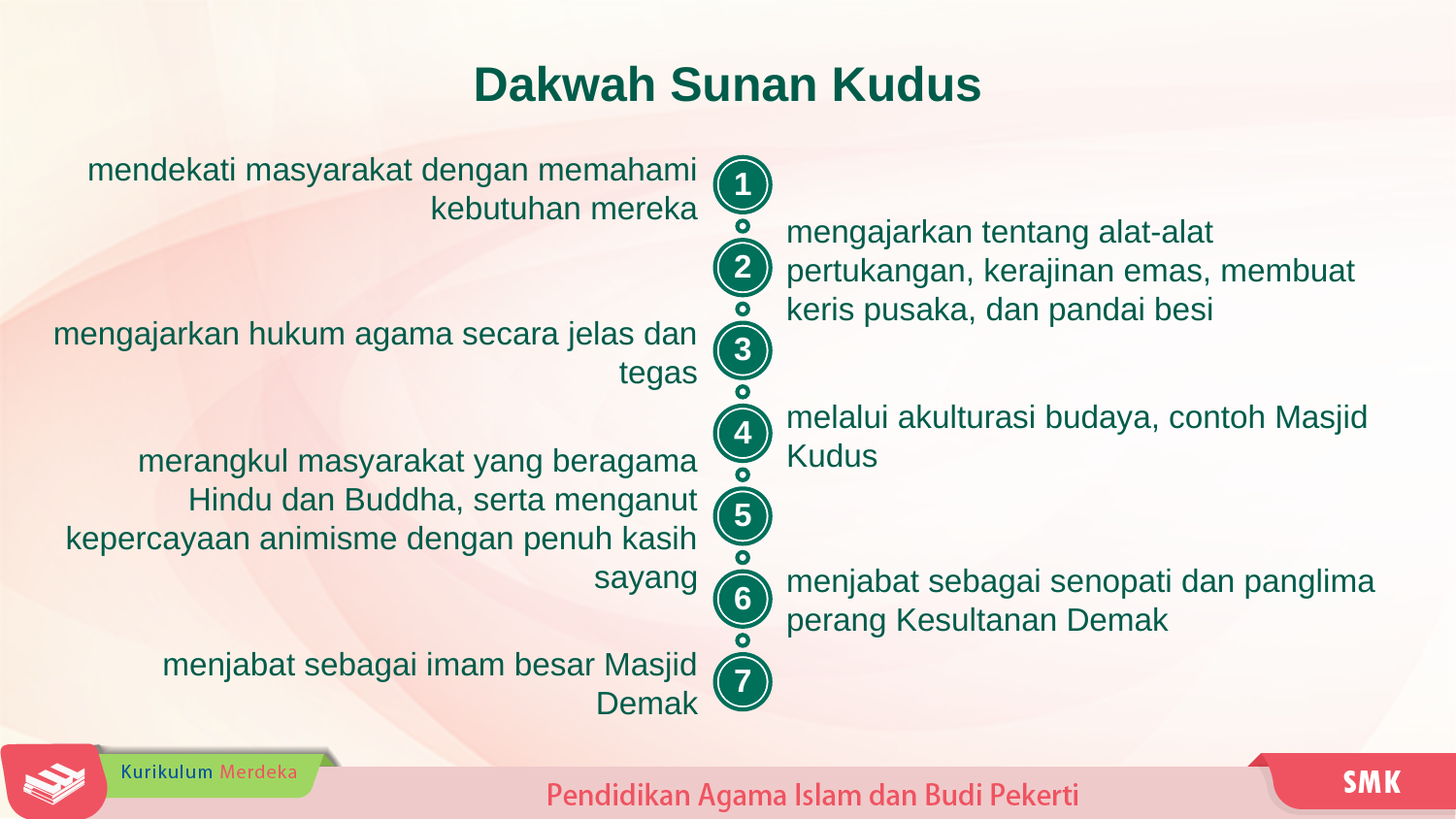

Dakwah Sunan Kudus
mendekati masyarakat dengan memahami kebutuhan mereka

1
mengajarkan tentang alat-alat pertukangan, kerajinan emas, membuat keris pusaka, dan pandai besi

2

mengajarkan hukum agama secara jelas dan tegas

3

melalui akulturasi budaya, contoh Masjid Kudus
4
merangkul masyarakat yang beragama Hindu dan Buddha, serta menganut kepercayaan animisme dengan penuh kasih sayang

5

menjabat sebagai senopati dan panglima perang Kesultanan Demak

6

menjabat sebagai imam besar Masjid Demak
7